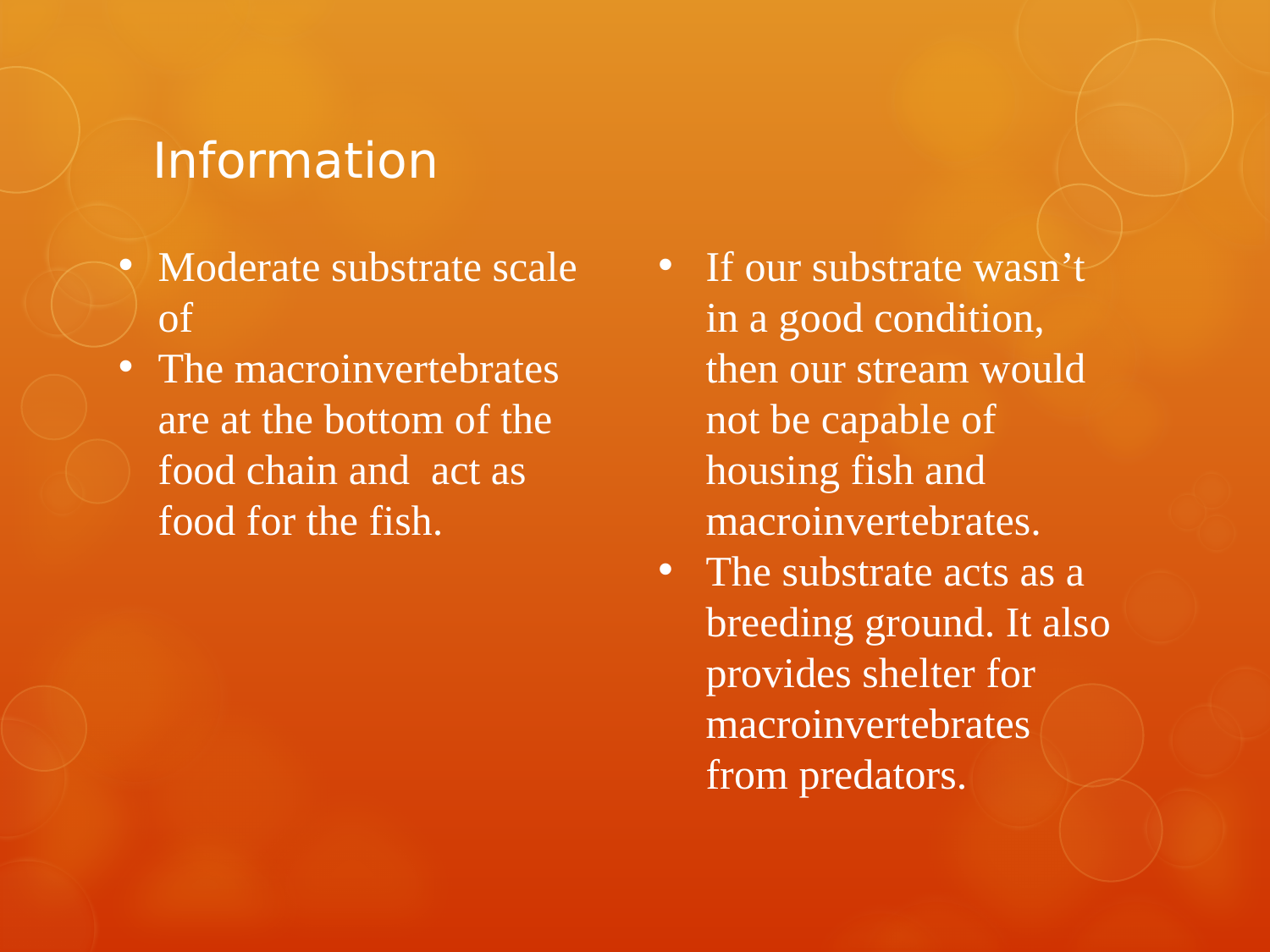

# Information
Moderate substrate scale of
The macroinvertebrates are at the bottom of the food chain and  act as food for the fish.

If our substrate wasn’t in a good condition, then our stream would not be capable of housing fish and macroinvertebrates.
The substrate acts as a breeding ground. It also provides shelter for macroinvertebrates from predators.